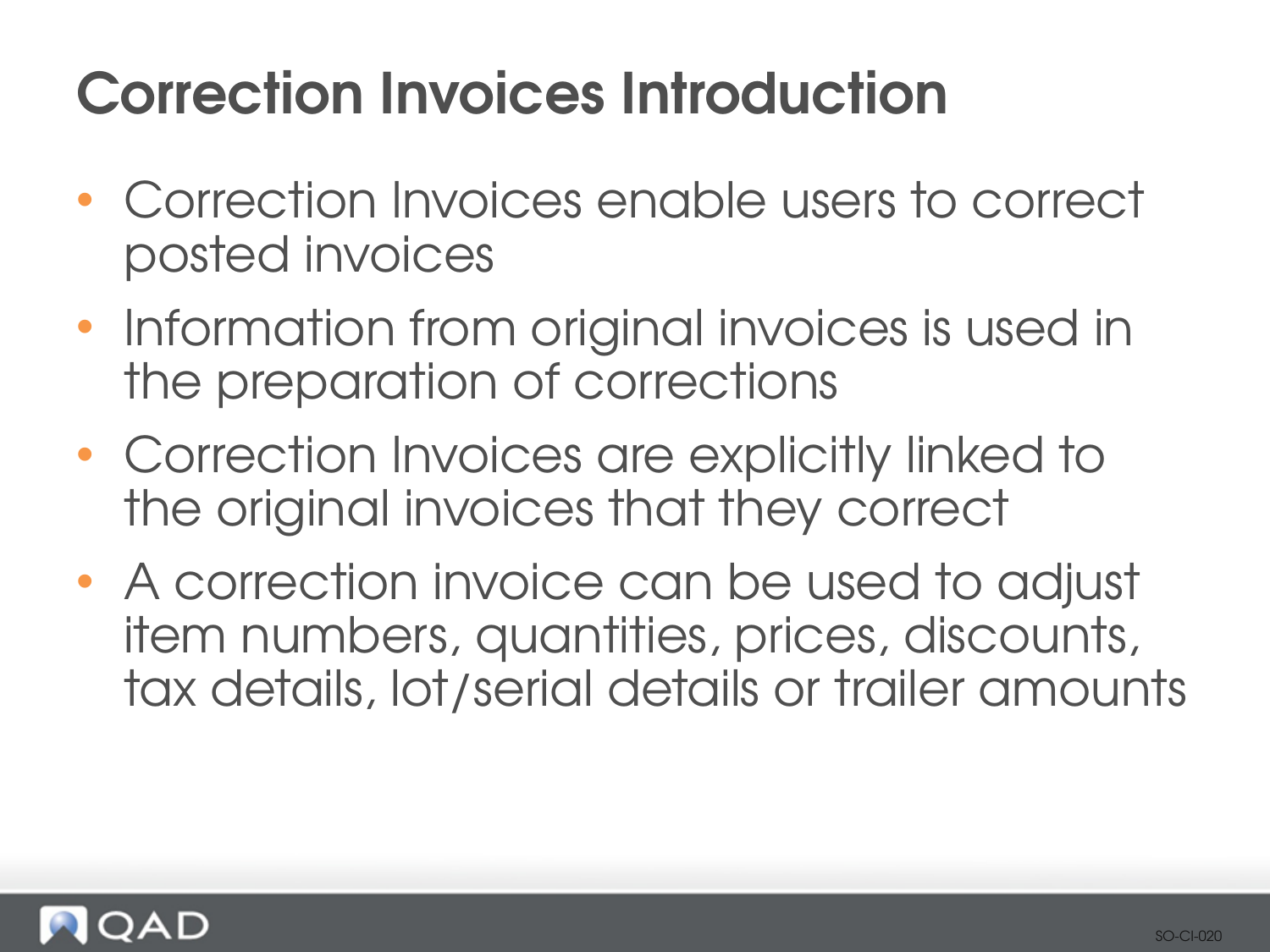

# Correction Invoices Introduction
Correction Invoices enable users to correct posted invoices
Information from original invoices is used in the preparation of corrections
Correction Invoices are explicitly linked to the original invoices that they correct
A correction invoice can be used to adjust item numbers, quantities, prices, discounts, tax details, lot/serial details or trailer amounts

SO-CI-020